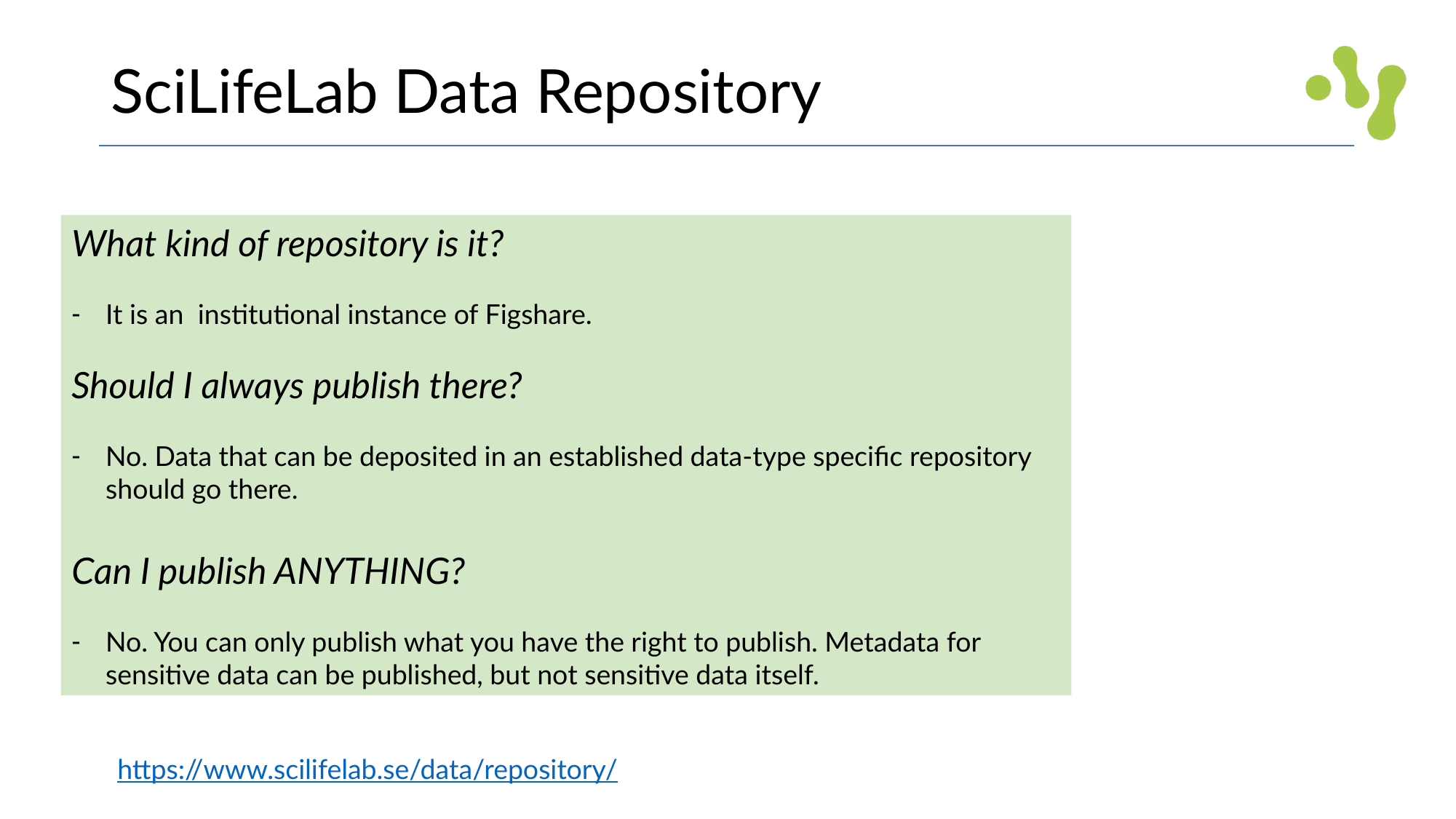

# SciLifeLab Data Repository
What kind of repository is it?

It is an  institutional instance of Figshare.

Should I always publish there?

No. Data that can be deposited in an established data-type specific repository should go there.

Can I publish ANYTHING?

No. You can only publish what you have the right to publish. Metadata for sensitive data can be published, but not sensitive data itself.
https://www.scilifelab.se/data/repository/